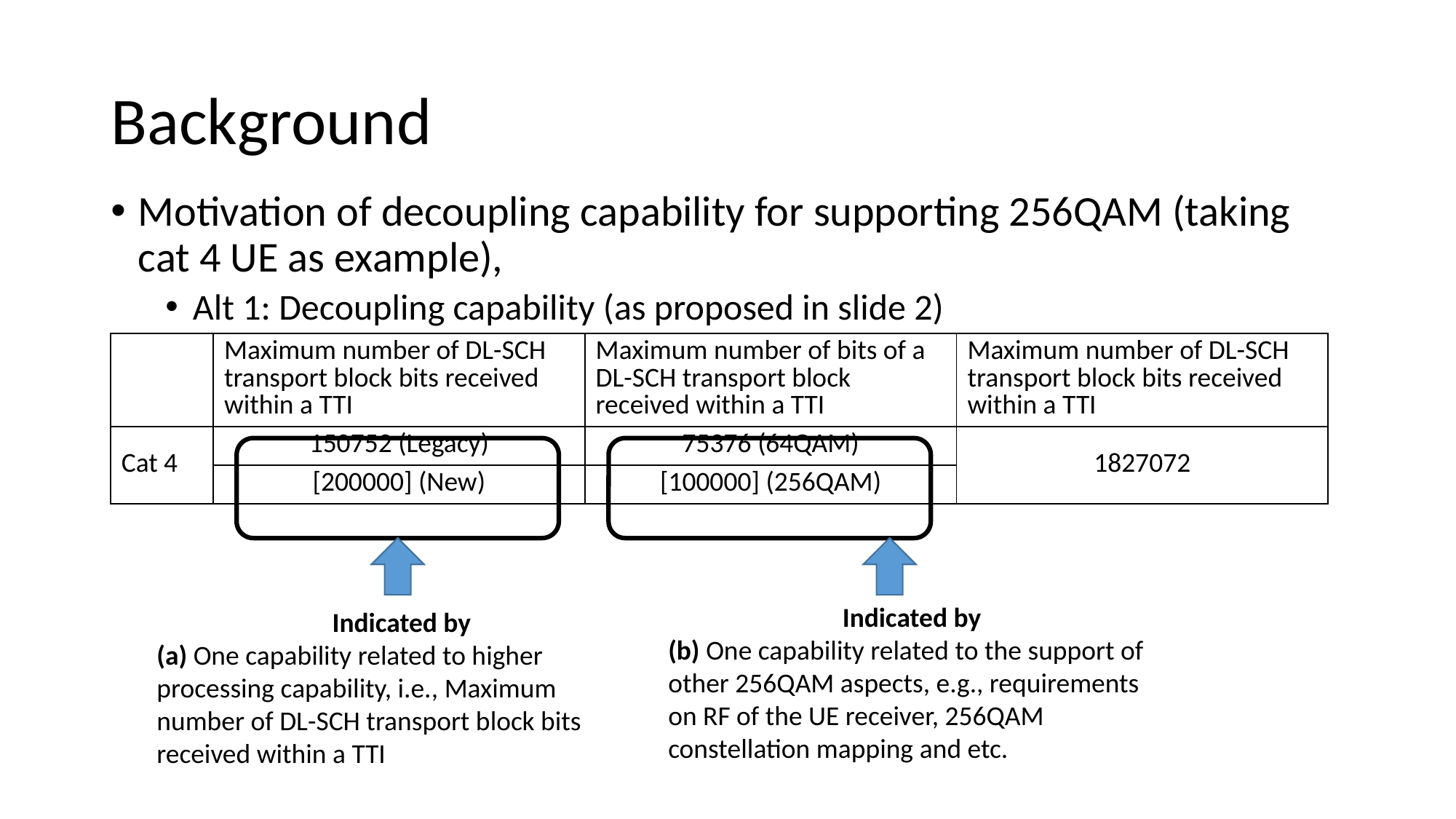

# Background
Motivation of decoupling capability for supporting 256QAM (taking cat 4 UE as example),
Alt 1: Decoupling capability (as proposed in slide 2)
|  | Maximum number of DL-SCH transport block bits received within a TTI | Maximum number of bits of a DL-SCH transport block received within a TTI | Maximum number of DL-SCH transport block bits received within a TTI |
| --- | --- | --- | --- |
| Cat 4 | 150752 (Legacy) | 75376 (64QAM) | 1827072 |
|  | [200000] (New) | [100000] (256QAM) |  |

Indicated by
(b) One capability related to the support of other 256QAM aspects, e.g., requirements on RF of the UE receiver, 256QAM constellation mapping and etc.
Indicated by
(a) One capability related to higher processing capability, i.e., Maximum number of DL-SCH transport block bits received within a TTI